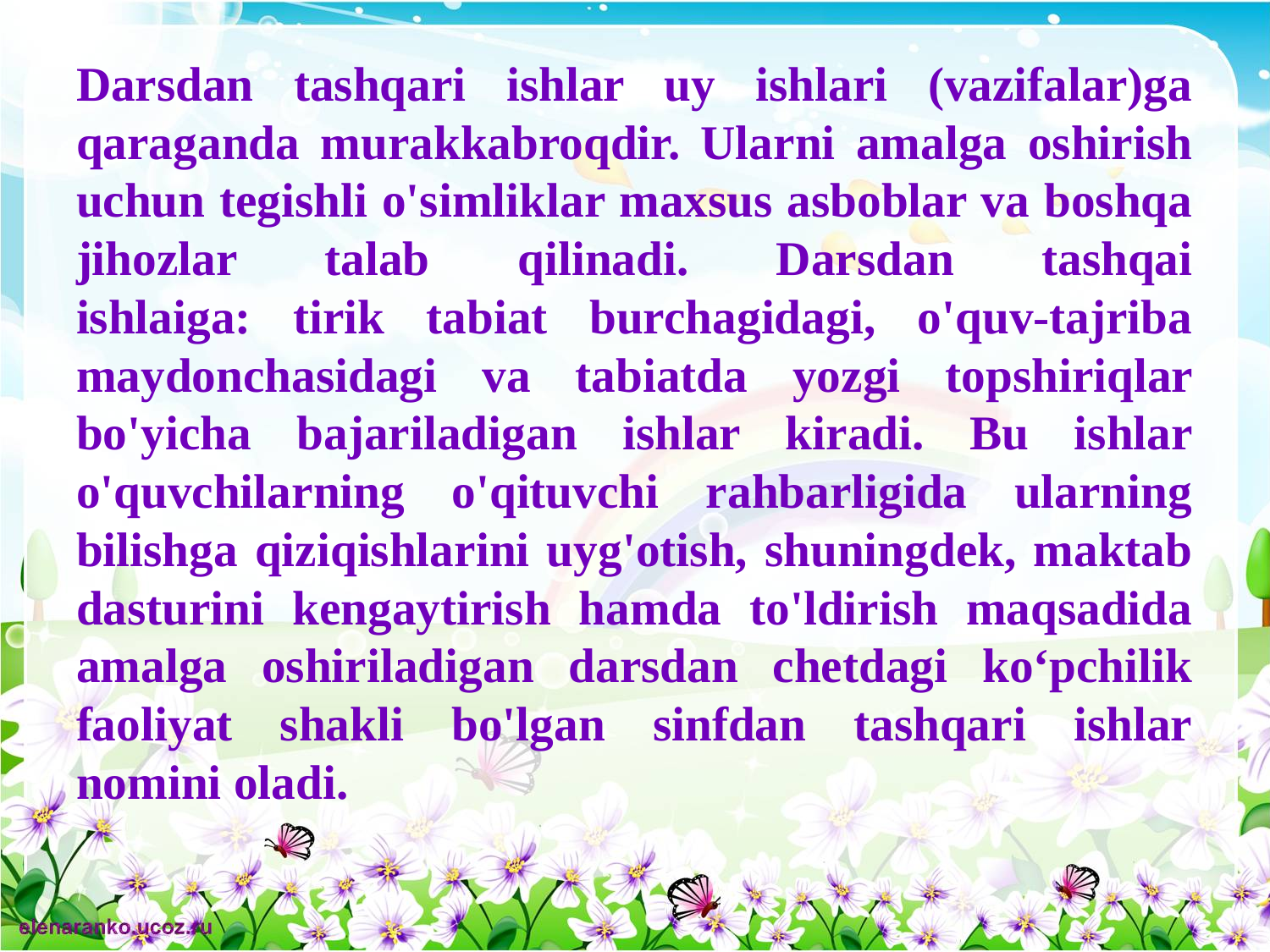

Darsdan tashqari ishlar uy ishlari (vazifalar)ga qaraganda murakkabroqdir. Ularni amalga oshirish uchun tegishli o'simliklar maxsus asboblar va boshqa jihozlar talab qilinadi. Darsdan tashqai
ishlaiga: tirik tabiat burchagidagi, o'quv-tajriba maydonchasidagi va tabiatda yozgi topshiriqlar bo'yicha bajariladigan ishlar kiradi. Bu ishlar o'quvchilarning o'qituvchi rahbarligida ularning bilishga qiziqishlarini uyg'otish, shuningdek, maktab dasturini kengaytirish hamda to'ldirish maqsadida amalga oshiriladigan darsdan chetdagi ko‘pchilik faoliyat shakli bo'lgan sinfdan tashqari ishlar
nomini oladi.